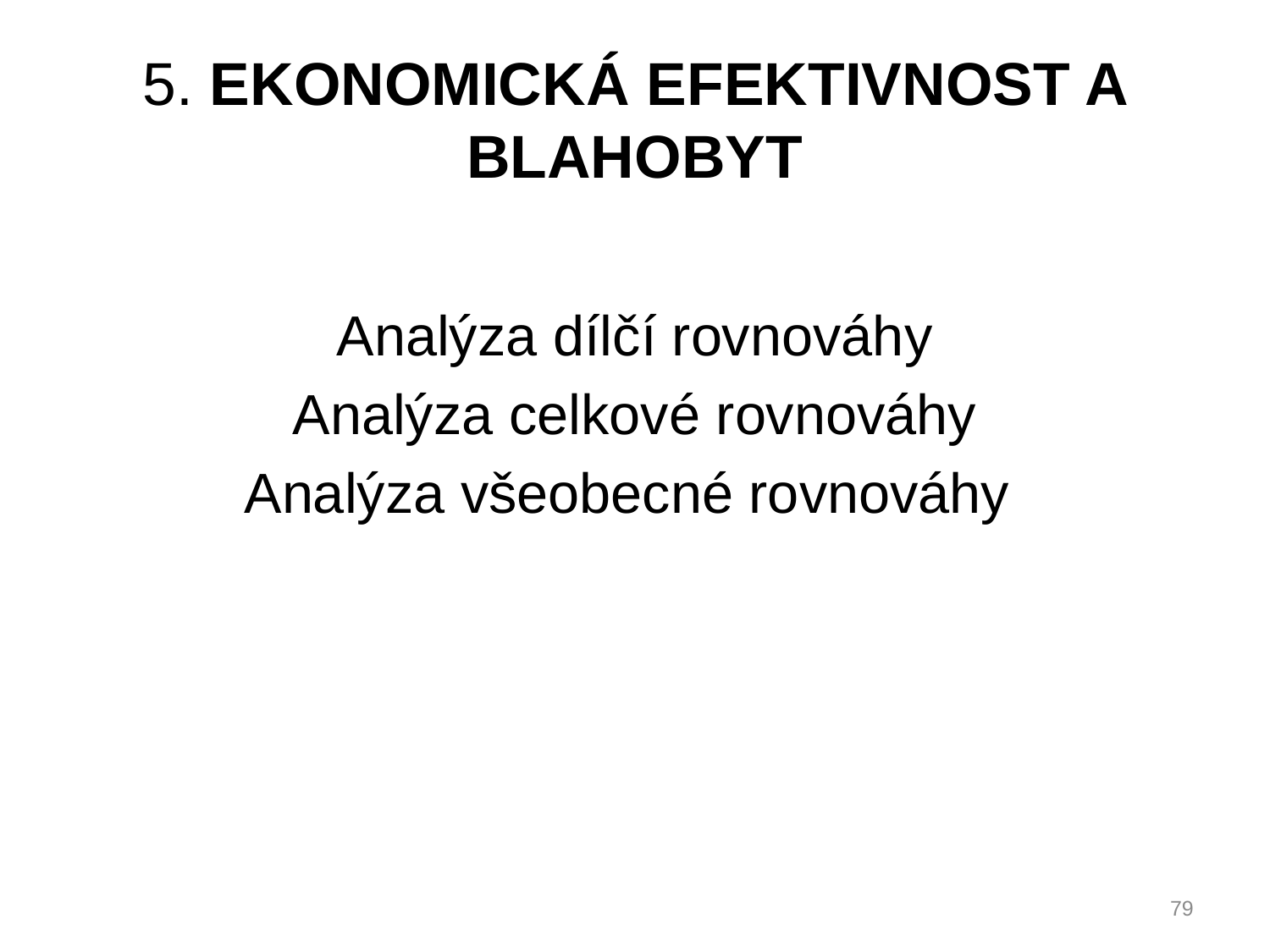

# 5. Ekonomická efektivnost a blahobyt

Analýza dílčí rovnováhy
Analýza celkové rovnováhy
Analýza všeobecné rovnováhy
79